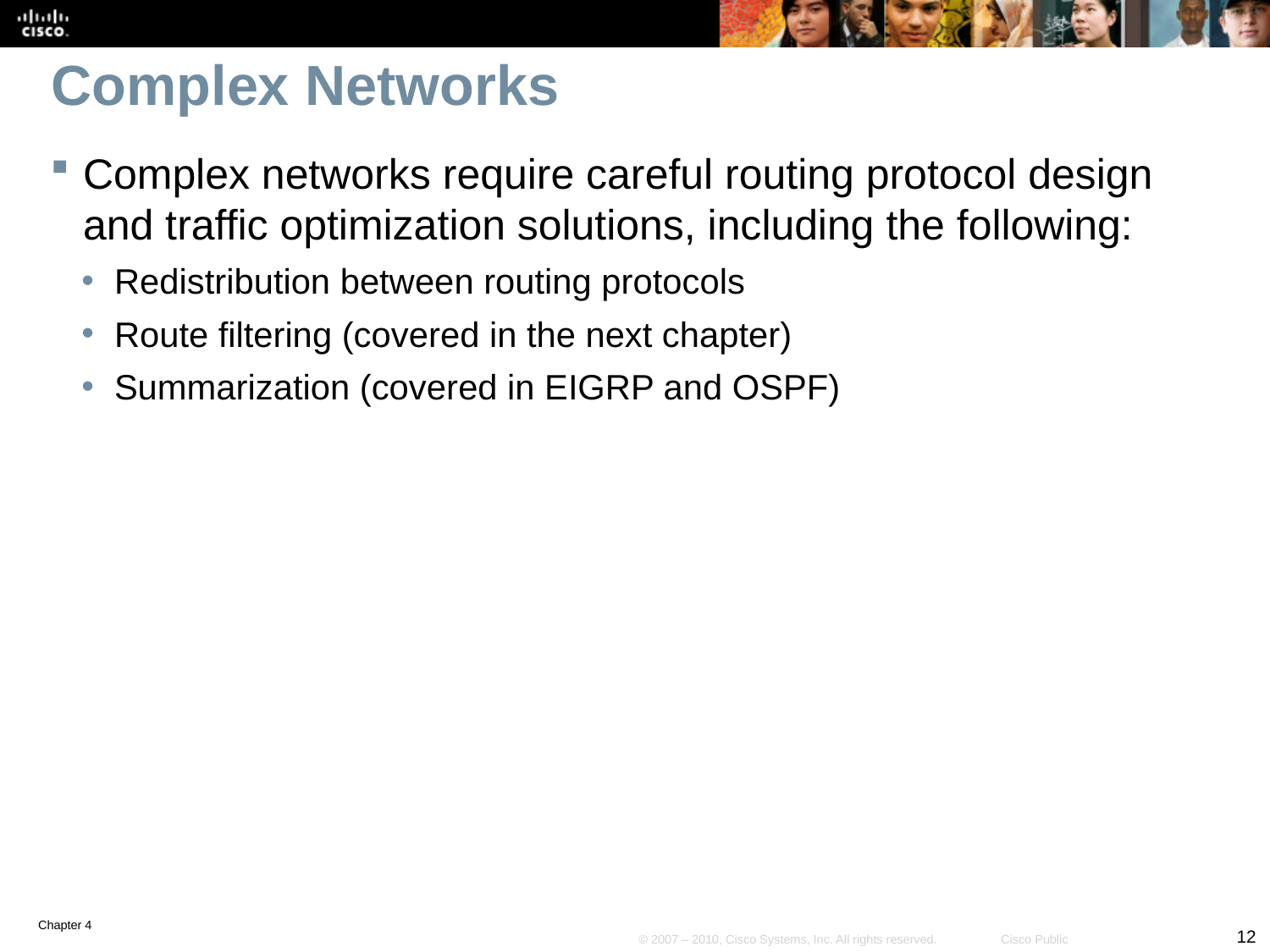

# Complex Networks
Complex networks require careful routing protocol design and traffic optimization solutions, including the following:
Redistribution between routing protocols
Route filtering (covered in the next chapter)
Summarization (covered in EIGRP and OSPF)